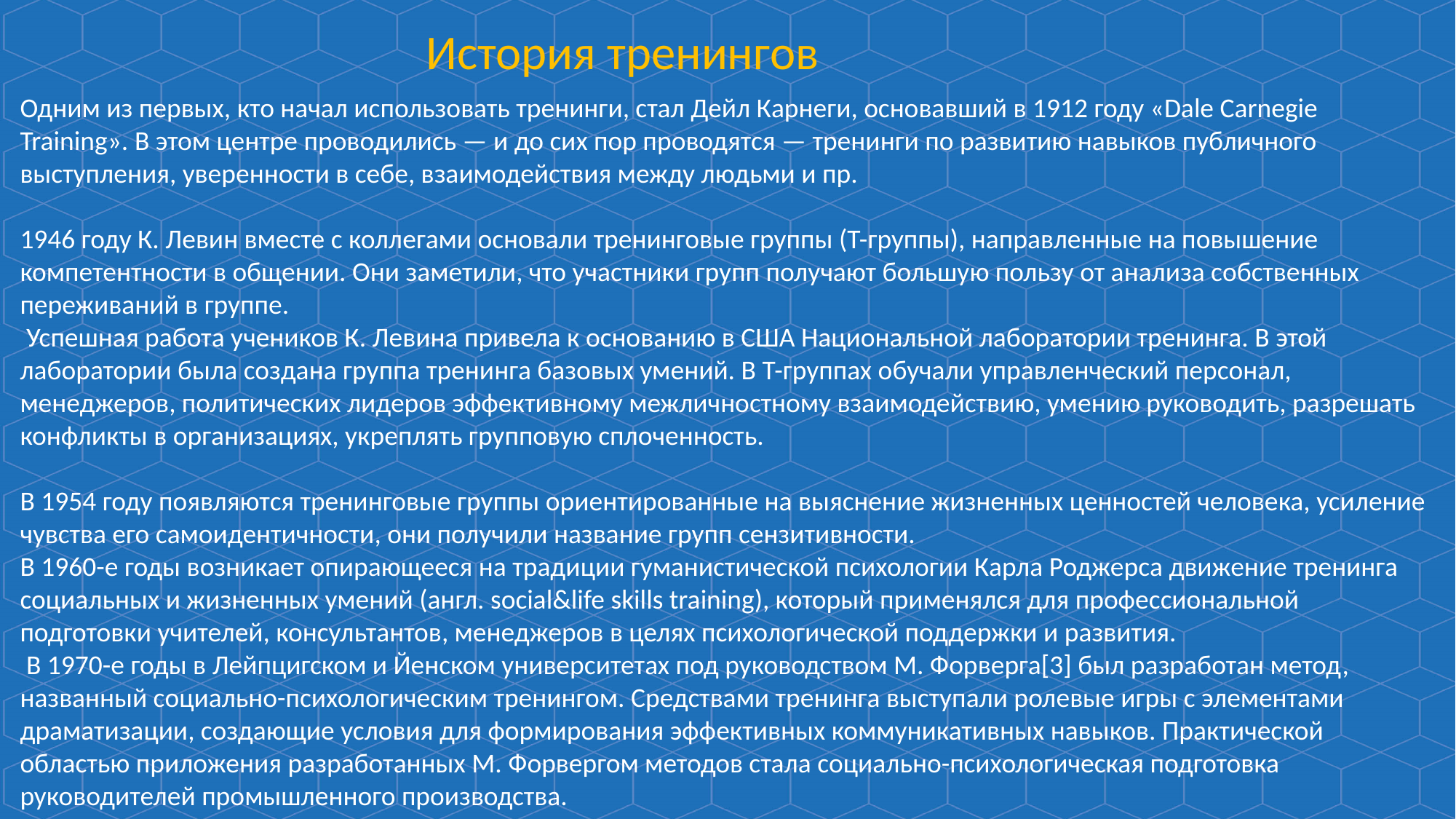

История тренингов
Одним из первых, кто начал использовать тренинги, стал Дейл Карнеги, основавший в 1912 году «Dale Carnegie Training». В этом центре проводились — и до сих пор проводятся — тренинги по развитию навыков публичного выступления, уверенности в себе, взаимодействия между людьми и пр.

1946 году К. Левин вместе с коллегами основали тренинговые группы (Т-группы), направленные на повышение компетентности в общении. Они заметили, что участники групп получают большую пользу от анализа собственных переживаний в группе.
 Успешная работа учеников К. Левина привела к основанию в США Национальной лаборатории тренинга. В этой лаборатории была создана группа тренинга базовых умений. В Т-группах обучали управленческий персонал, менеджеров, политических лидеров эффективному межличностному взаимодействию, умению руководить, разрешать конфликты в организациях, укреплять групповую сплоченность.

В 1954 году появляются тренинговые группы ориентированные на выяснение жизненных ценностей человека, усиление чувства его самоидентичности, они получили название групп сензитивности.
В 1960-е годы возникает опирающееся на традиции гуманистической психологии Карла Роджерса движение тренинга социальных и жизненных умений (англ. social&life skills training), который применялся для профессиональной подготовки учителей, консультантов, менеджеров в целях психологической поддержки и развития.
 В 1970-е годы в Лейпцигском и Йенском университетах под руководством М. Форверга[3] был разработан метод, названный социально-психологическим тренингом. Средствами тренинга выступали ролевые игры с элементами драматизации, создающие условия для формирования эффективных коммуникативных навыков. Практической областью приложения разработанных М. Форвергом методов стала социально-психологическая подготовка руководителей промышленного производства.